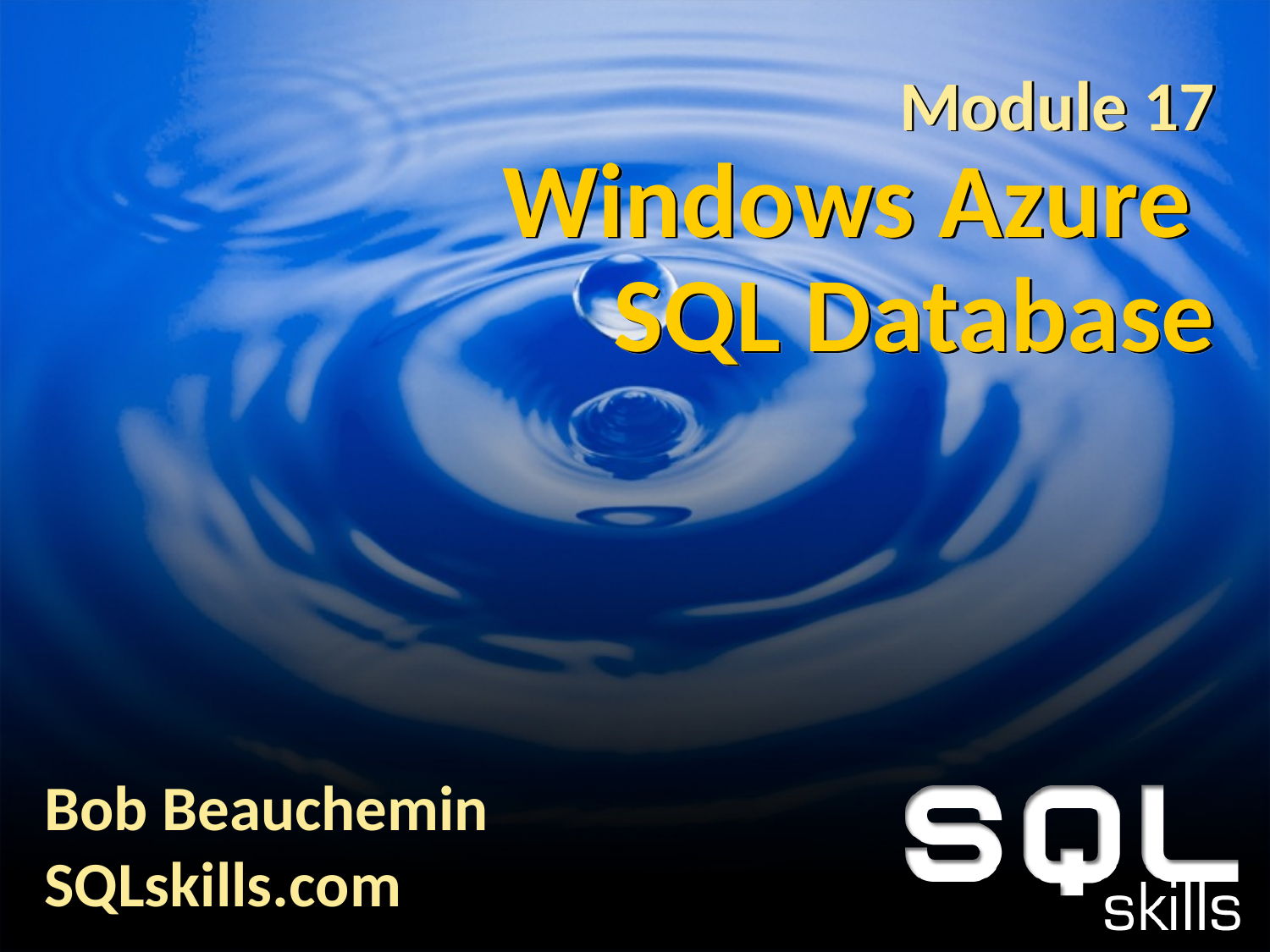

# Module 17 Windows Azure SQL Database